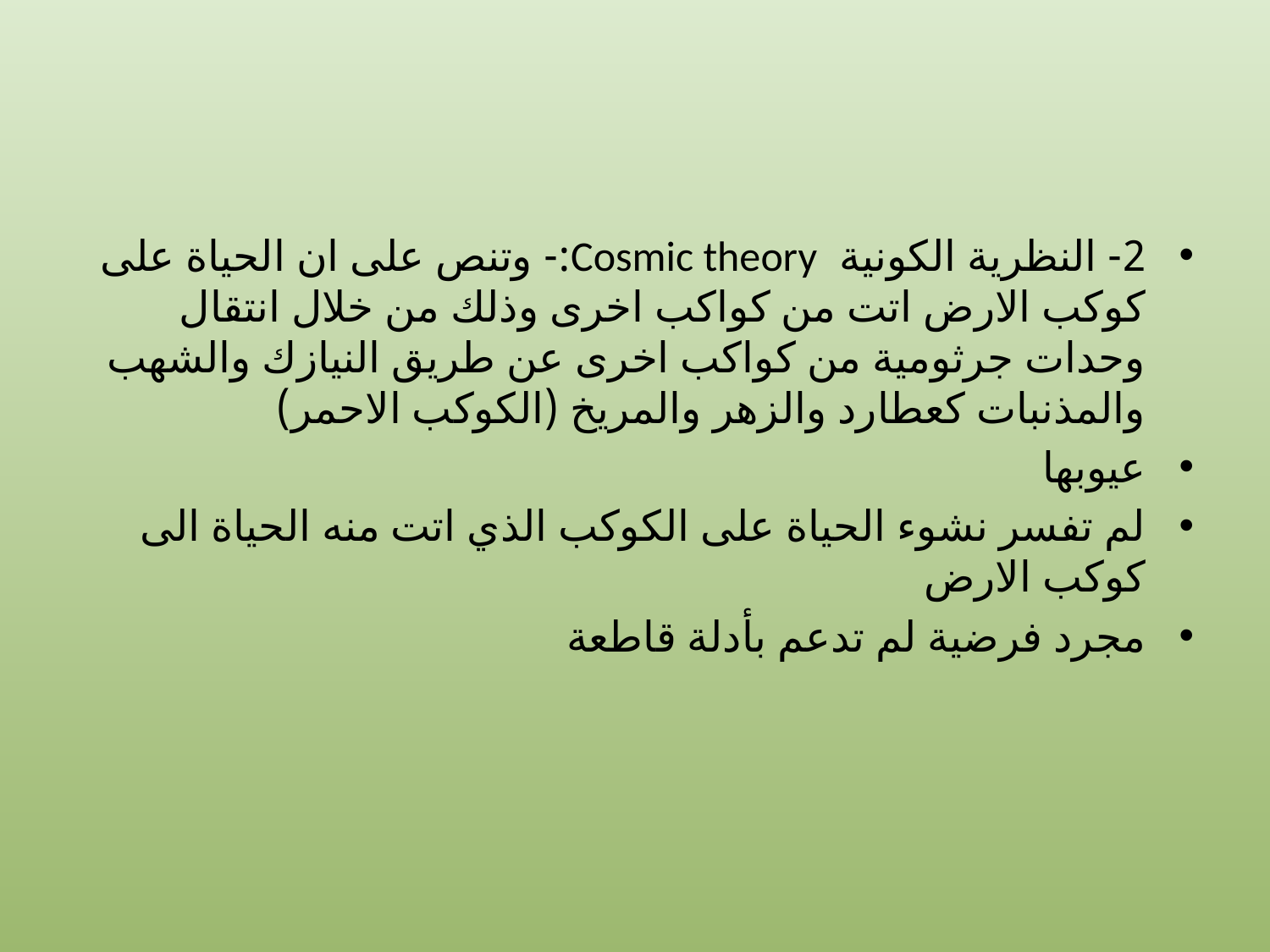

#
2- النظرية الكونية  Cosmic theory:- وتنص على ان الحياة على كوكب الارض اتت من كواكب اخرى وذلك من خلال انتقال وحدات جرثومية من كواكب اخرى عن طريق النيازك والشهب والمذنبات كعطارد والزهر والمريخ (الكوكب الاحمر)
عيوبها
لم تفسر نشوء الحياة على الكوكب الذي اتت منه الحياة الى كوكب الارض
مجرد فرضية لم تدعم بأدلة قاطعة